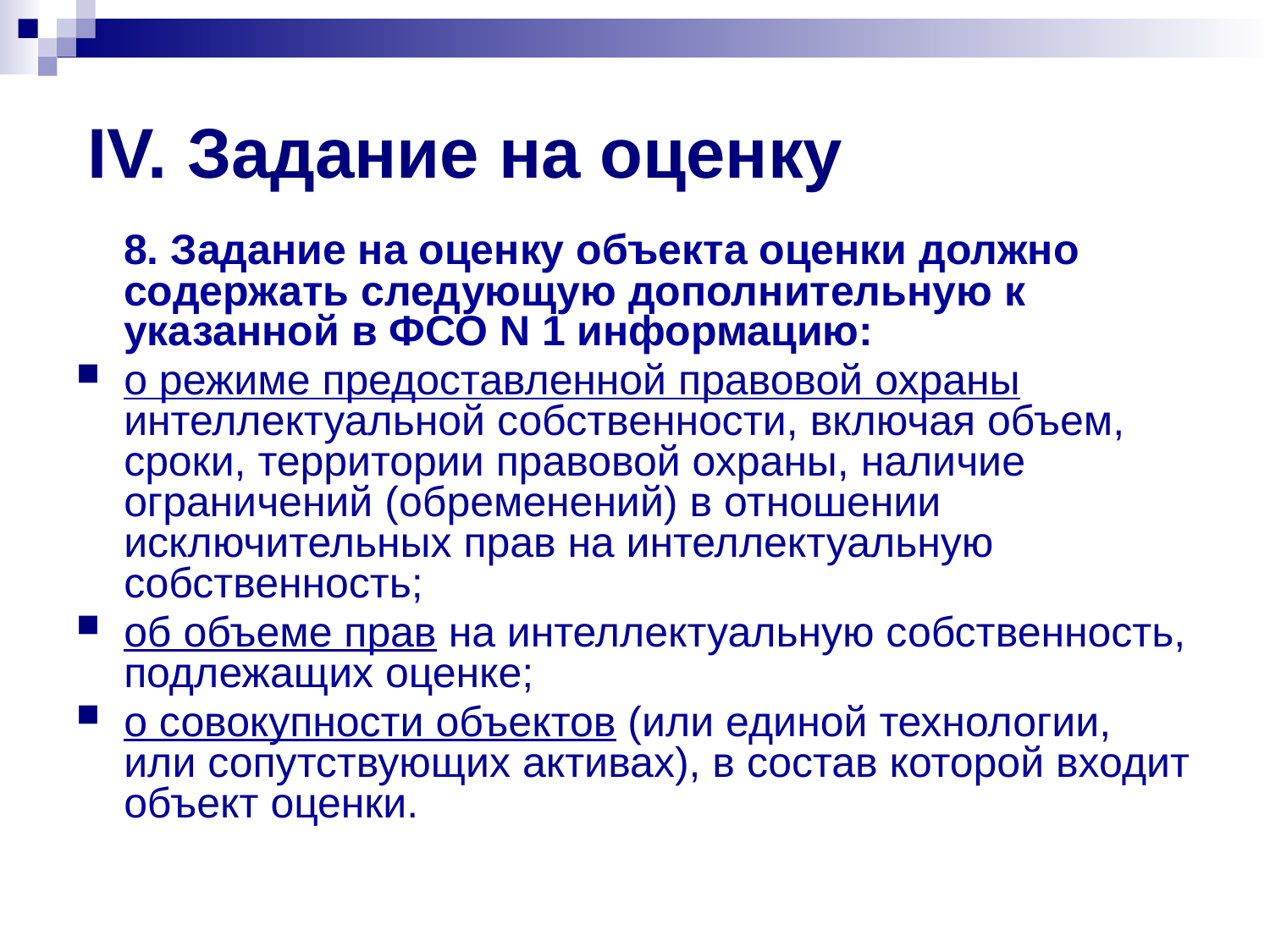

# IV. Задание на оценку
    8. Задание на оценку объекта оценки должно содержать следующую дополнительную к указанной в ФСО N 1 информацию:
о режиме предоставленной правовой охраны интеллектуальной собственности, включая объем, сроки, территории правовой охраны, наличие ограничений (обременений) в отношении исключительных прав на интеллектуальную собственность;
об объеме прав на интеллектуальную собственность, подлежащих оценке;
о совокупности объектов (или единой технологии, или сопутствующих активах), в состав которой входит объект оценки.